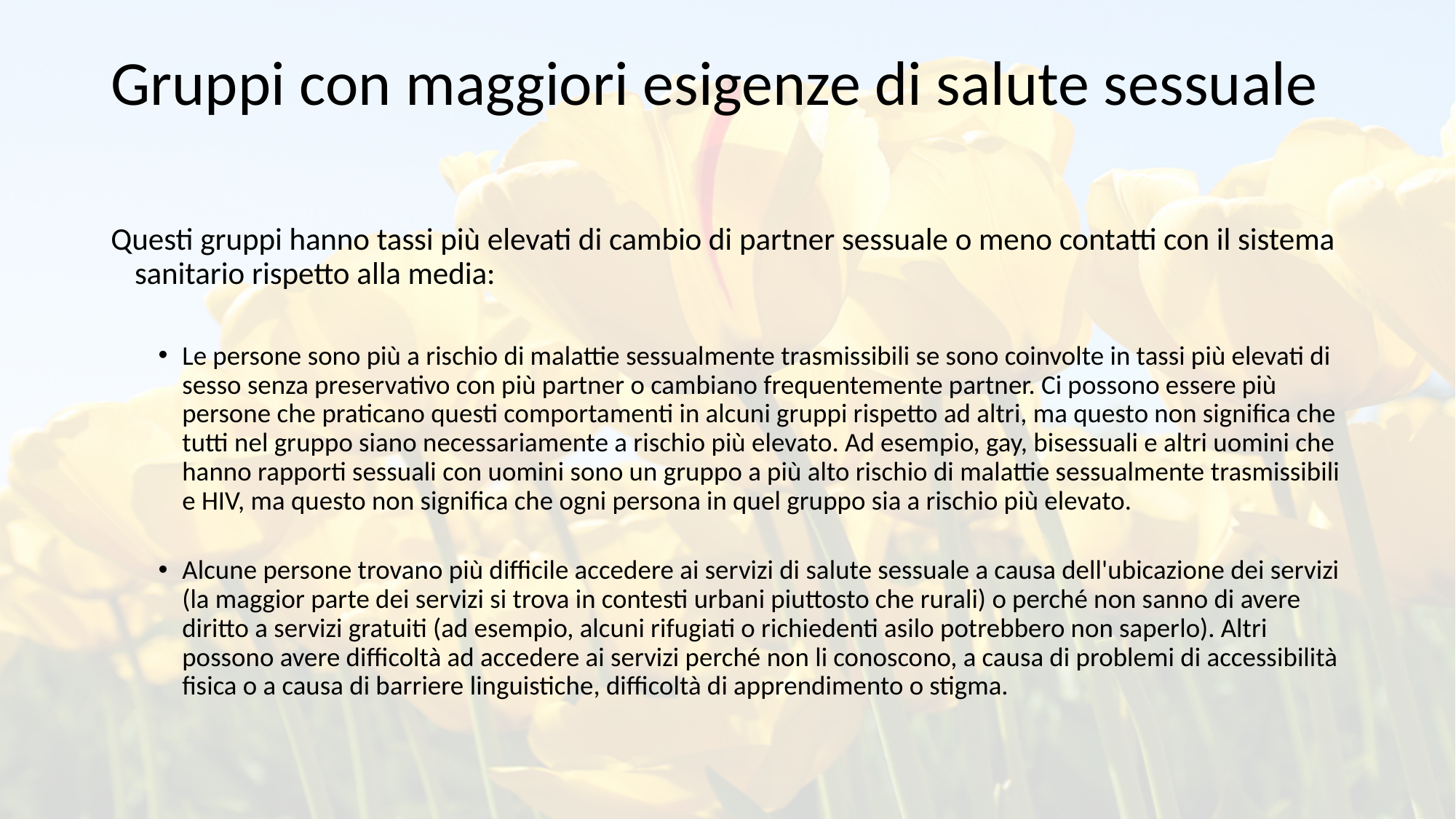

# Gruppi con maggiori esigenze di salute sessuale
Questi gruppi hanno tassi più elevati di cambio di partner sessuale o meno contatti con il sistema sanitario rispetto alla media:

Le persone sono più a rischio di malattie sessualmente trasmissibili se sono coinvolte in tassi più elevati di sesso senza preservativo con più partner o cambiano frequentemente partner. Ci possono essere più persone che praticano questi comportamenti in alcuni gruppi rispetto ad altri, ma questo non significa che tutti nel gruppo siano necessariamente a rischio più elevato. Ad esempio, gay, bisessuali e altri uomini che hanno rapporti sessuali con uomini sono un gruppo a più alto rischio di malattie sessualmente trasmissibili e HIV, ma questo non significa che ogni persona in quel gruppo sia a rischio più elevato.

Alcune persone trovano più difficile accedere ai servizi di salute sessuale a causa dell'ubicazione dei servizi (la maggior parte dei servizi si trova in contesti urbani piuttosto che rurali) o perché non sanno di avere diritto a servizi gratuiti (ad esempio, alcuni rifugiati o richiedenti asilo potrebbero non saperlo). Altri possono avere difficoltà ad accedere ai servizi perché non li conoscono, a causa di problemi di accessibilità fisica o a causa di barriere linguistiche, difficoltà di apprendimento o stigma.